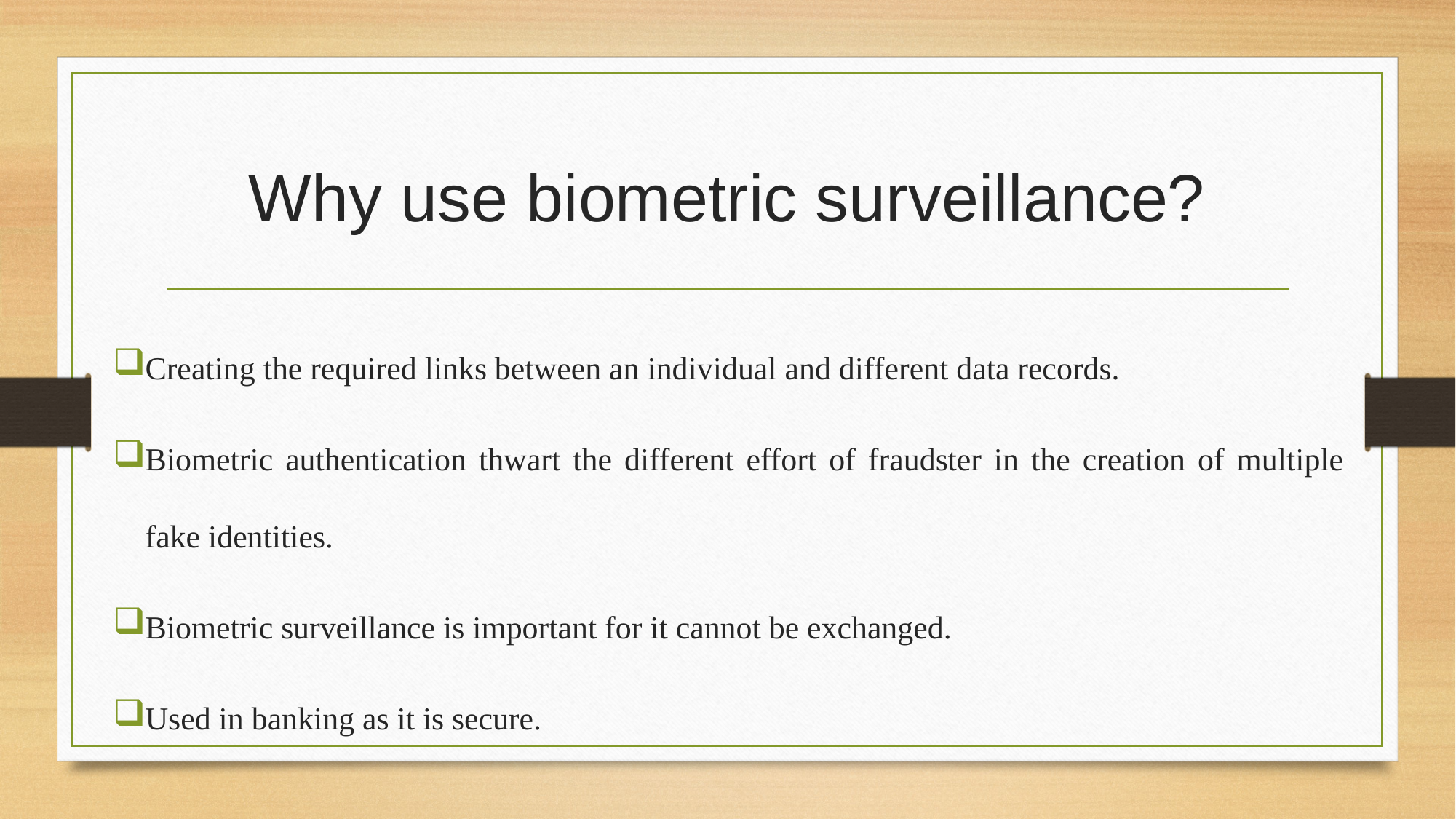

# Why use biometric surveillance?
Creating the required links between an individual and different data records.
Biometric authentication thwart the different effort of fraudster in the creation of multiple fake identities.
Biometric surveillance is important for it cannot be exchanged.
Used in banking as it is secure.